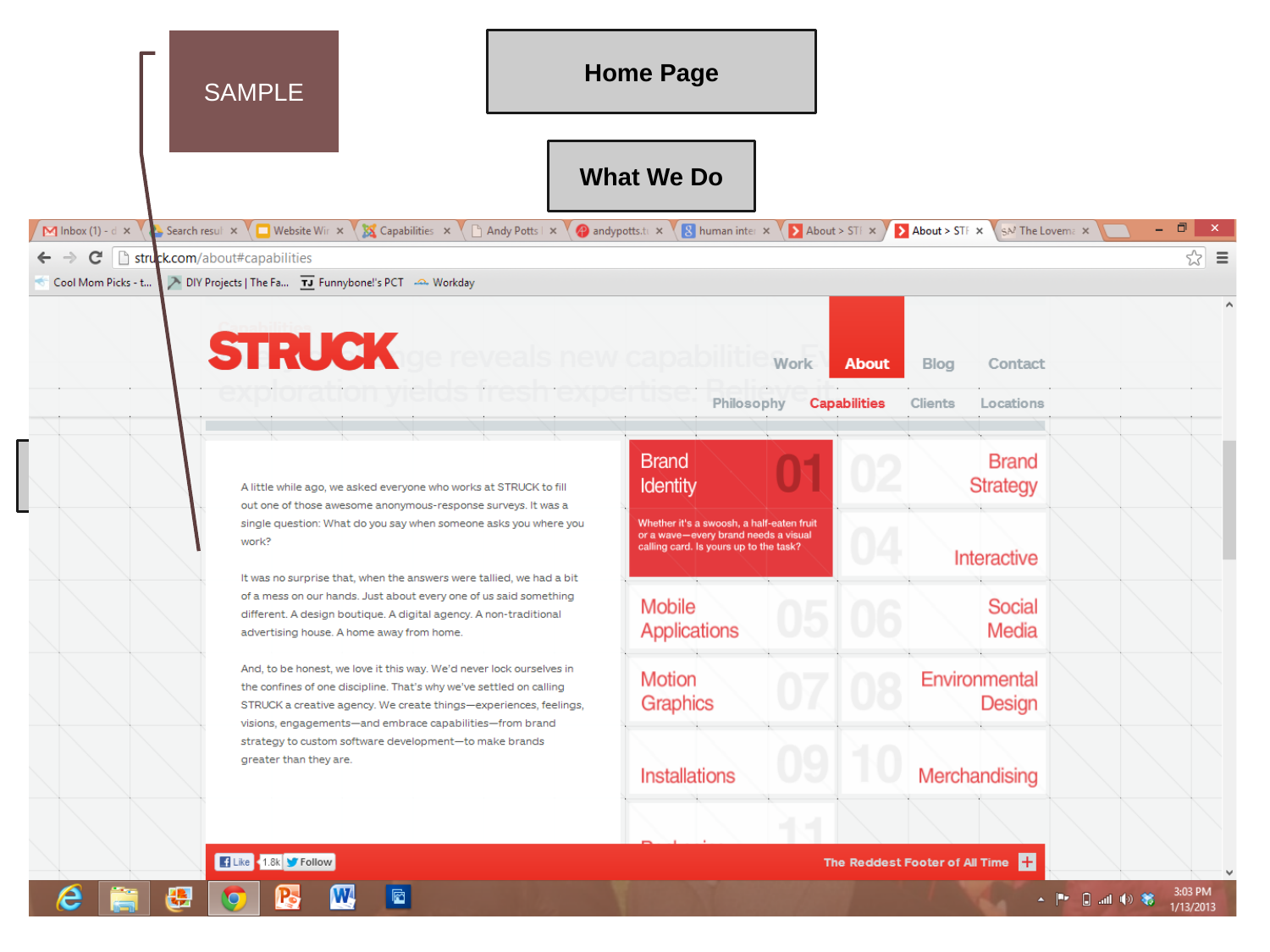

SAMPLE
Home Page
What We Do

"The World has been flat' for a while now, the way we do business has changed and organizations need to be nimble, experienced and actionable.  P&P
Business Development
http://struck.com/about#capabilities
Brand Strategy
Events
Sponsorship
Product Strategy / Launch
Athlete Representation
Sponsorship Fulfillment
Sales
Lifestyle Marketing
Social Media Marketing
Retail Marketing